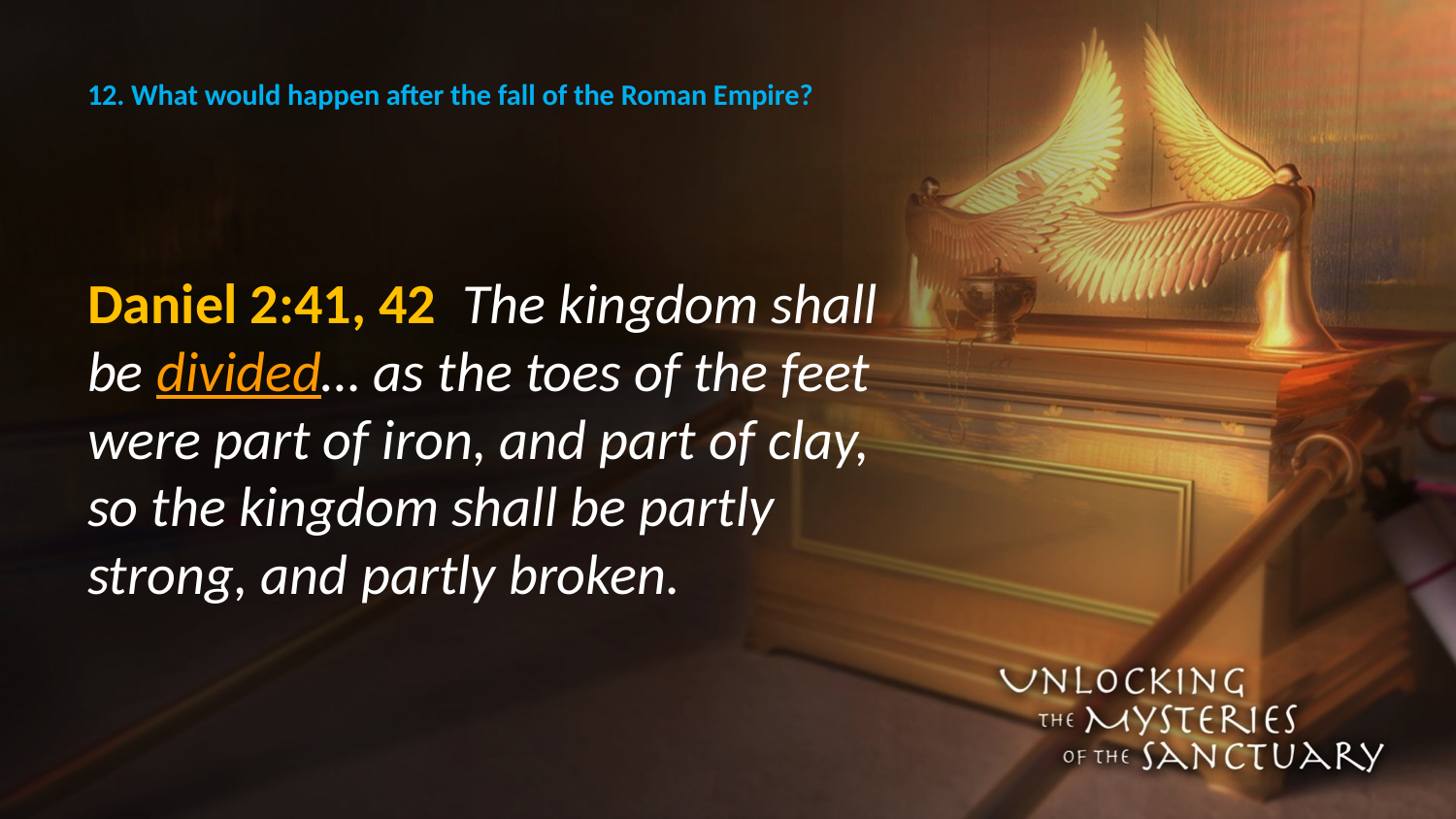

# 12. What would happen after the fall of the Roman Empire?

Daniel 2:41, 42  The kingdom shall be divided… as the toes of the feet were part of iron, and part of clay, so the kingdom shall be partly strong, and partly broken.